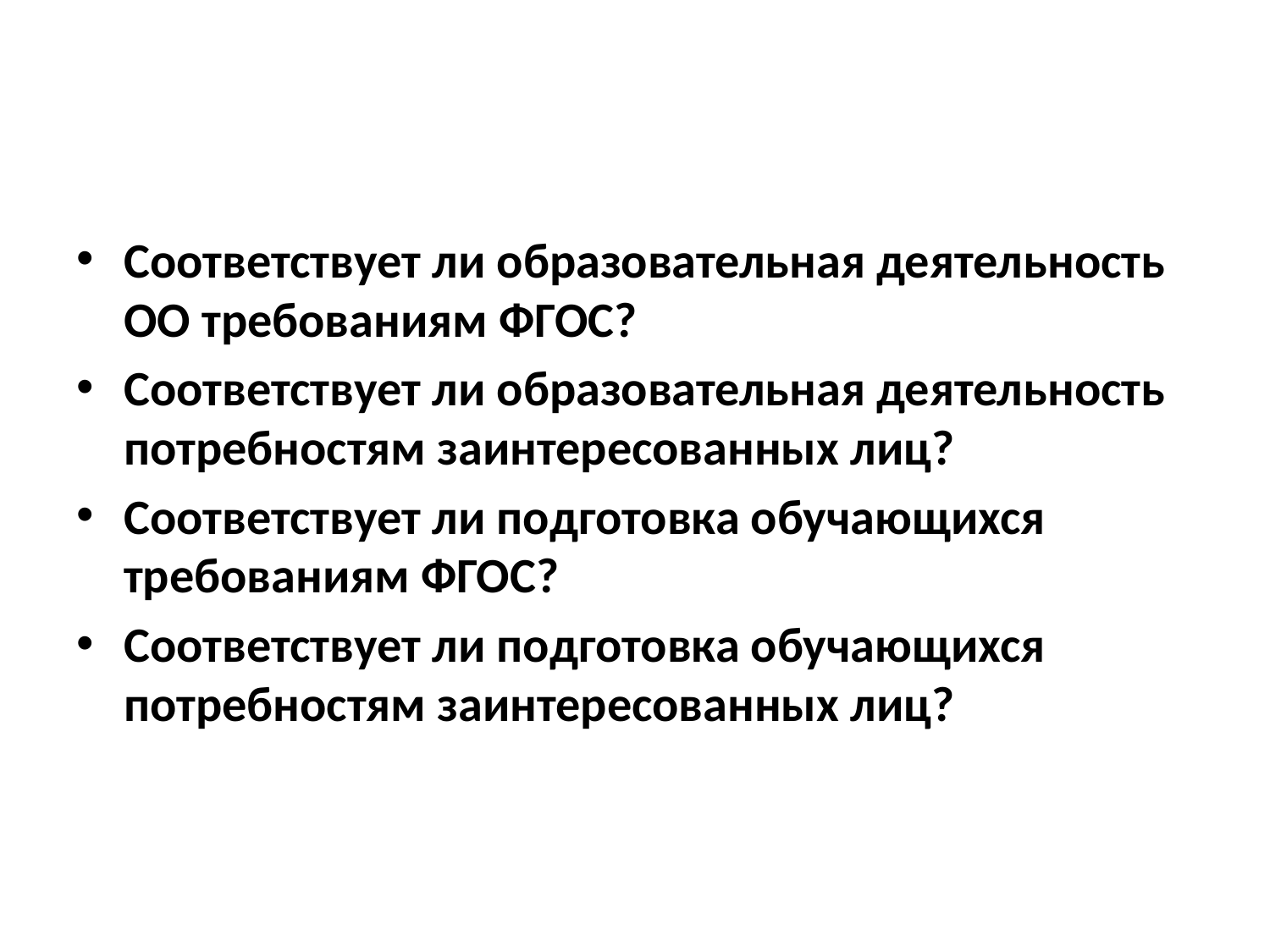

Соответствует ли образовательная деятельность ОО требованиям ФГОС?
Соответствует ли образовательная деятельность потребностям заинтересованных лиц?
Соответствует ли подготовка обучающихся требованиям ФГОС?
Соответствует ли подготовка обучающихся потребностям заинтересованных лиц?